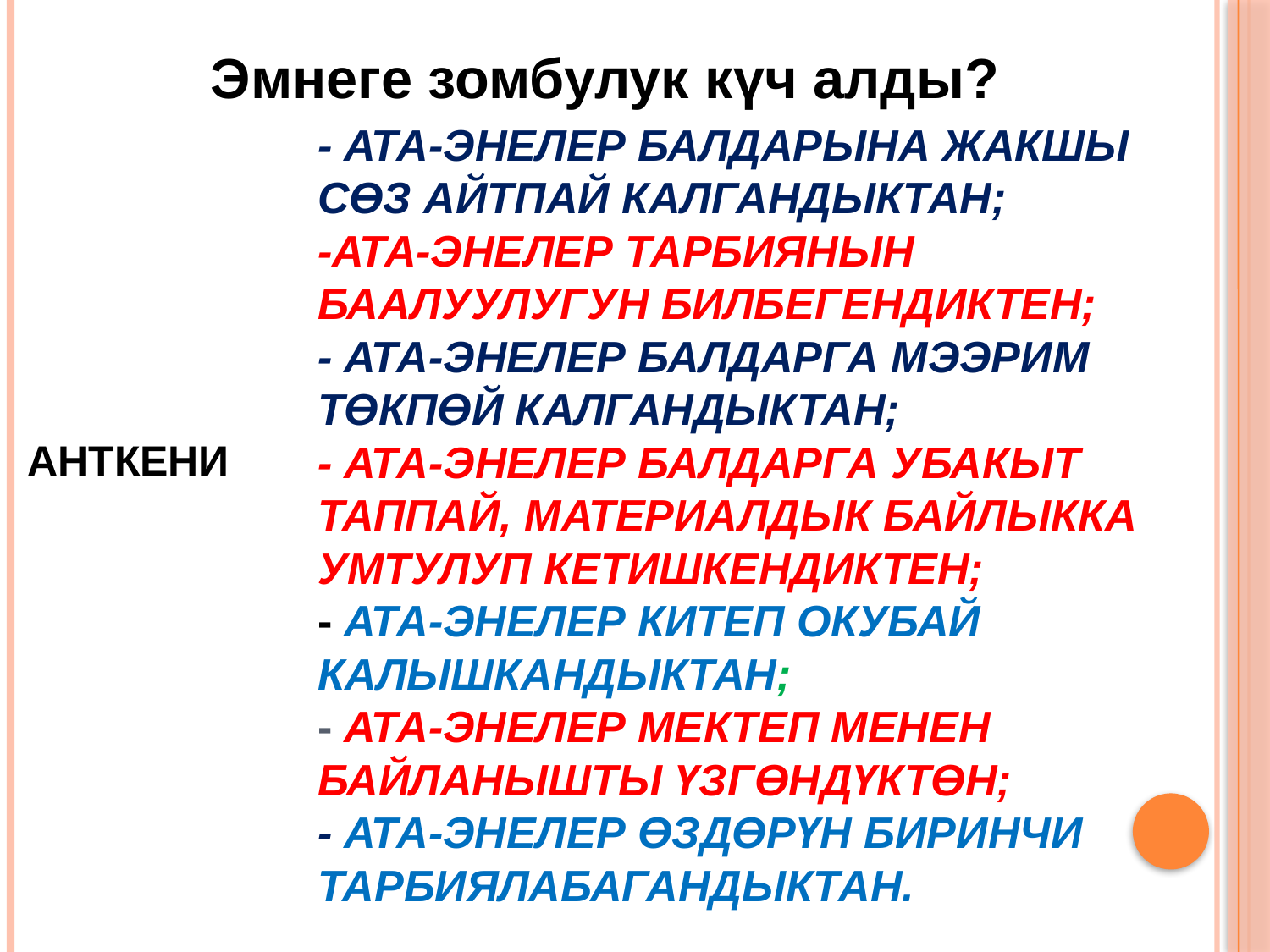

Эмнеге зомбулук күч алды?
АНТКЕНИ
# - ата-энелер балдарына жакшы сөз айтпай калгандыктан; -ата-энелер тарбиянын баалуулугун билбегендиктен; - ата-энелер балдарга мээрим төкпөй калгандыктан; - Ата-энелер балдарга убакыт таппай, материалдык байлыкка умтулуп кетишкендиктен; - Ата-энелер китеп окубай калышкандыктан; - Ата-энелер мектеп менен байланышты үзгөндүктөн; - ата-энелер өздөрүн биринчи тарбиялабагандыктан.